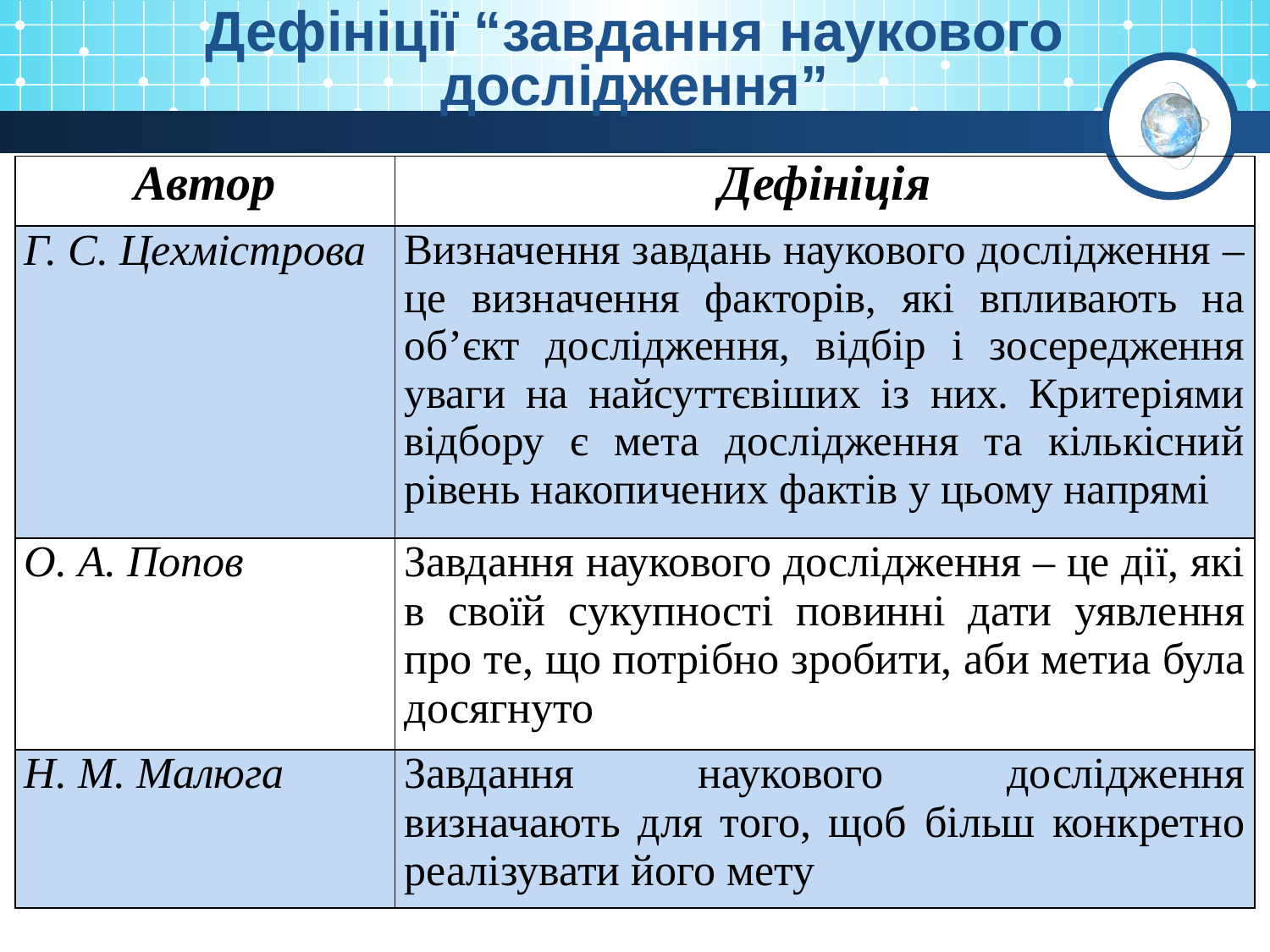

Дефініції “завдання наукового дослідження”
| Автор | Дефініція |
| --- | --- |
| Г. С. Цехмістрова | Визначення завдань наукового дослідження – це визначення факторів, які впливають на об’єкт дослідження, відбір і зосередження уваги на найсуттєвіших із них. Критеріями відбору є мета дослідження та кількісний рівень накопичених фактів у цьому напрямі |
| О. А. Попов | Завдання наукового дослідження – це дії, які в своїй сукупності повинні дати уявлення про те, що потрібно зробити, аби метиа була досягнуто |
| Н. М. Малюга | Завдання наукового дослідження визначають для того, щоб більш конкретно реалізувати його мету |